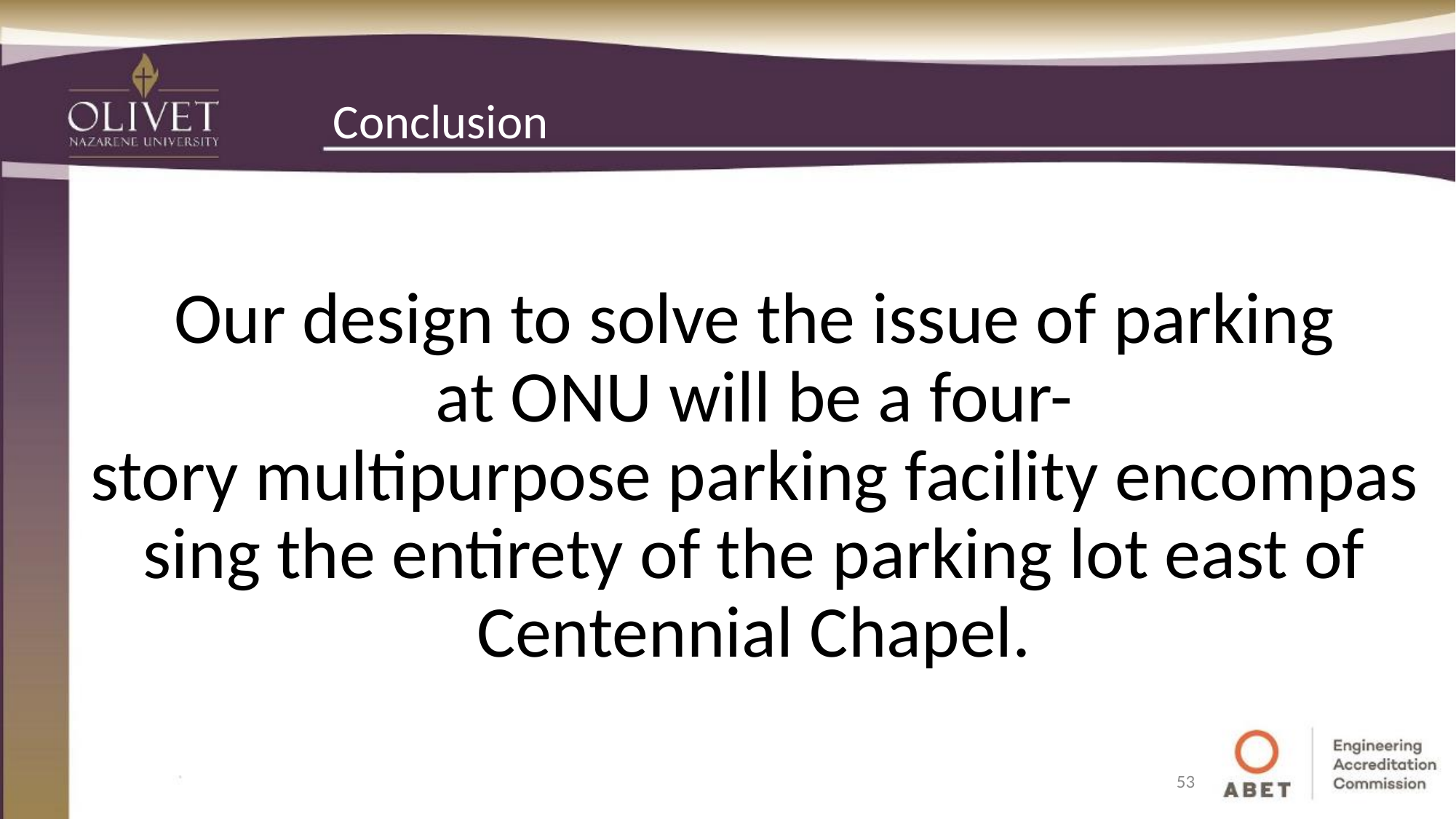

# Conclusion

Our design to solve the issue of parking at ONU will be a four-story multipurpose parking facility encompassing the entirety of the parking lot east of Centennial Chapel.

53